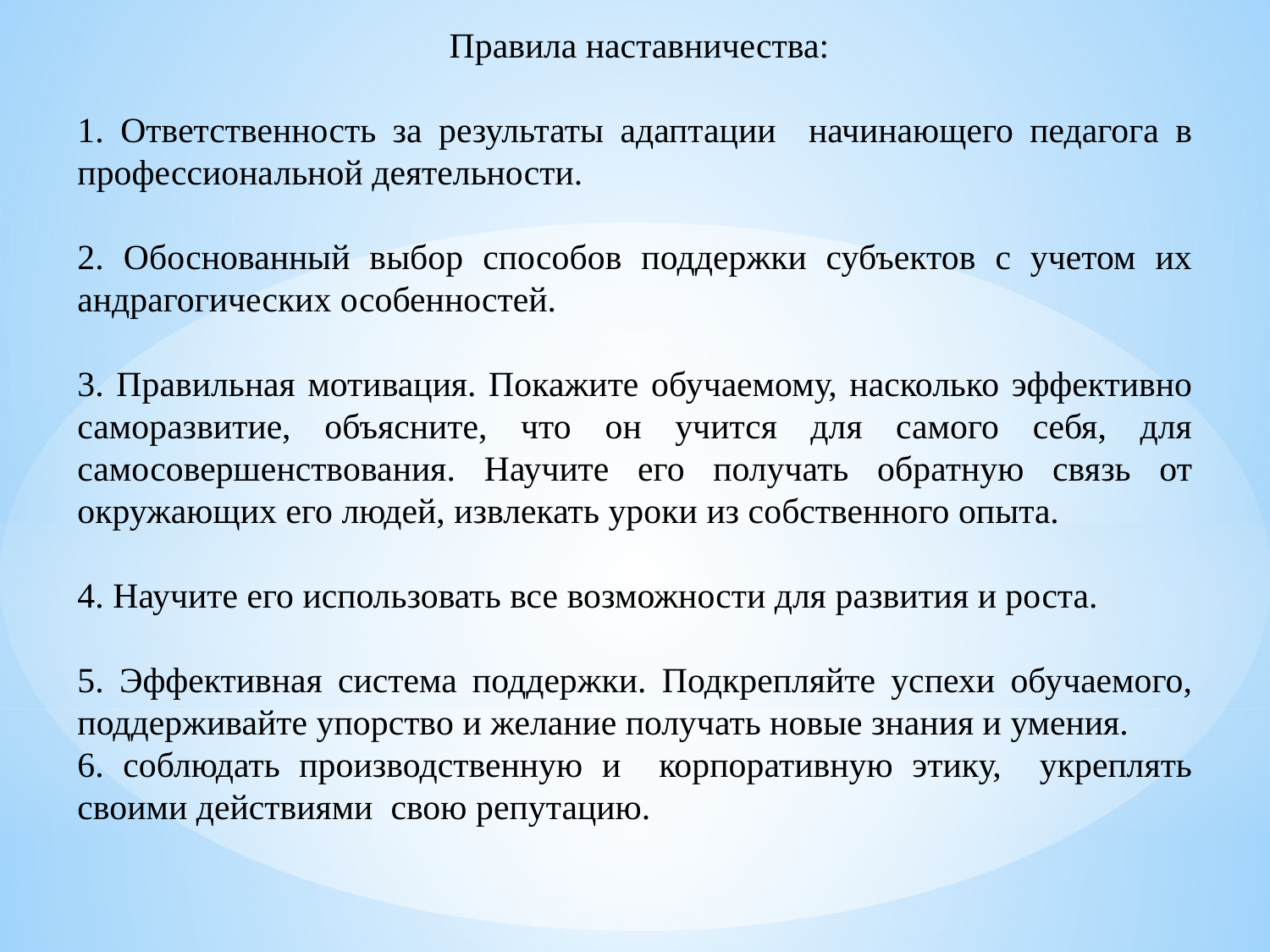

Правила наставничества:

1. Ответственность за результаты адаптации  начинающего педагога в профессиональной деятельности.

2. Обоснованный выбор способов поддержки субъектов с учетом их андрагогических особенностей.

3. Правильная мотивация. Покажите обучаемому, насколько эффективно саморазвитие, объясните, что он учится для самого себя, для самосовершенствования. Научите его получать обратную связь от окружающих его людей, извлекать уроки из собственного опыта.

4. Научите его использовать все возможности для развития и роста.

5. Эффективная система поддержки. Подкрепляйте успехи обучаемого, поддерживайте упорство и желание получать новые знания и умения.
6. соблюдать производственную и  корпоративную этику,  укреплять своими действиями  свою репутацию.